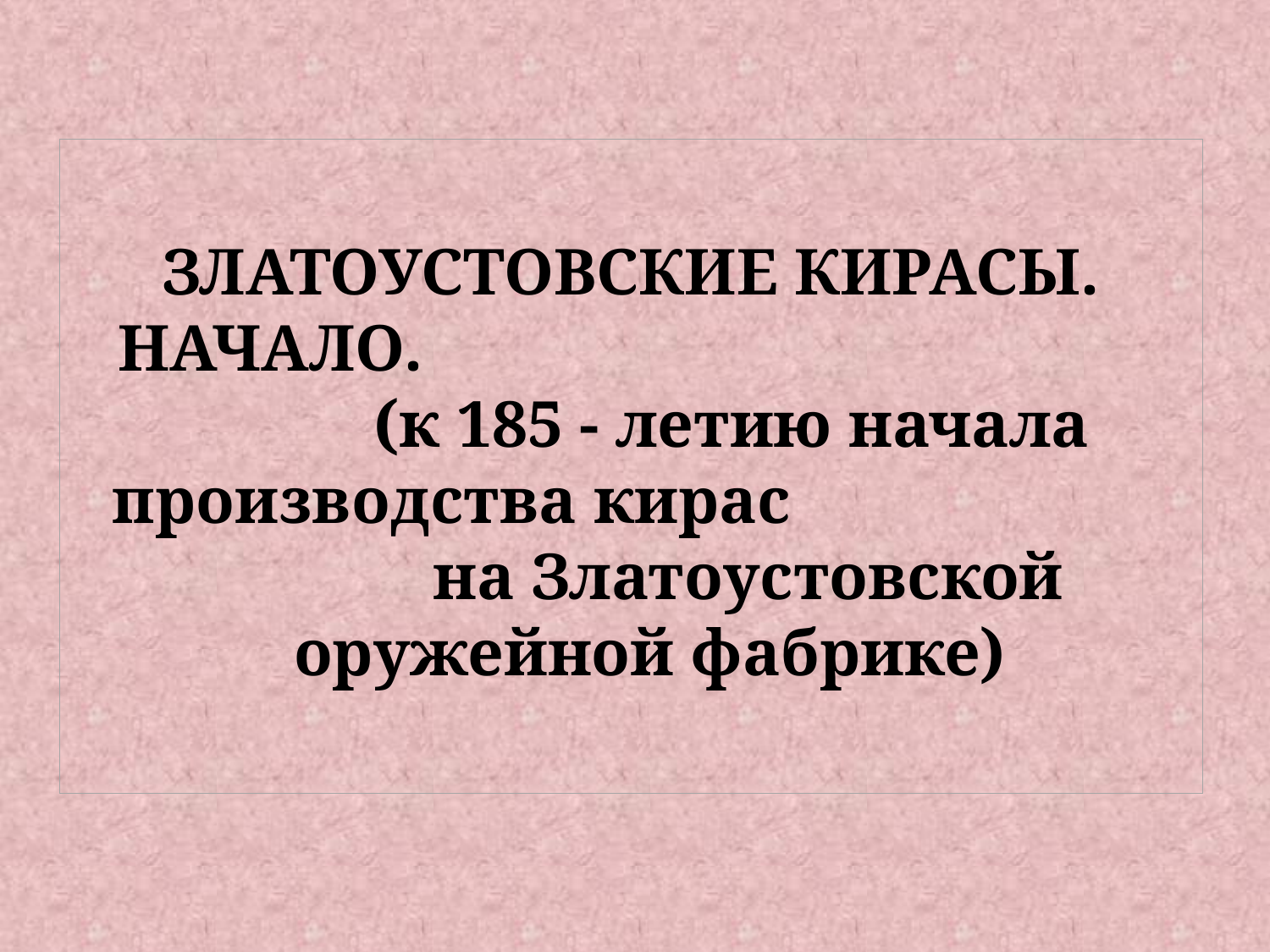

ЗЛАТОУСТОВСКИЕ КИРАСЫ. НАЧАЛО.                                                         (к 185 - летию начала производства кирас                                     на Златоустовской оружейной фабрике)